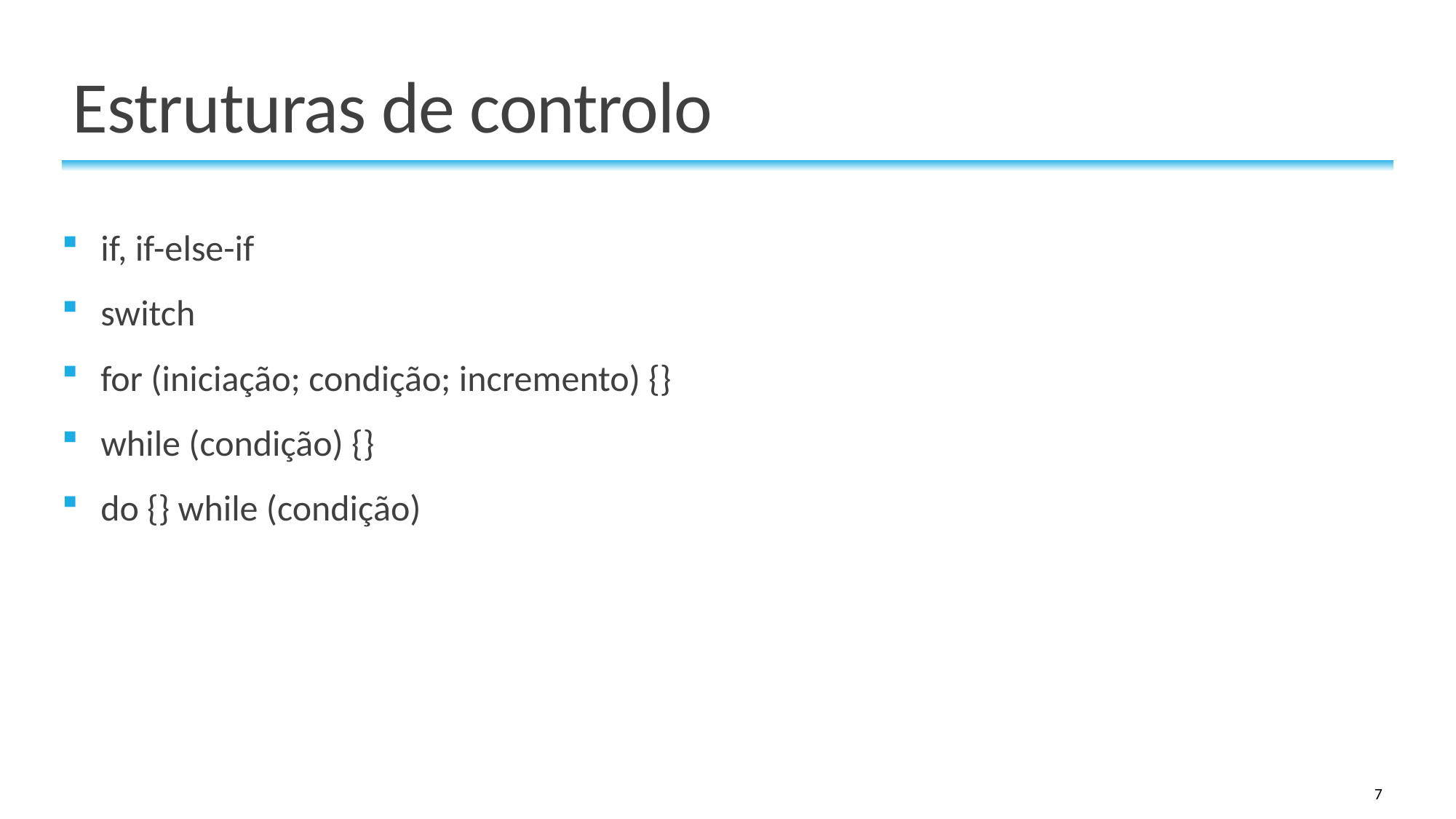

# Estruturas de controlo
if, if-else-if
switch
for (iniciação; condição; incremento) {}
while (condição) {}
do {} while (condição)
7